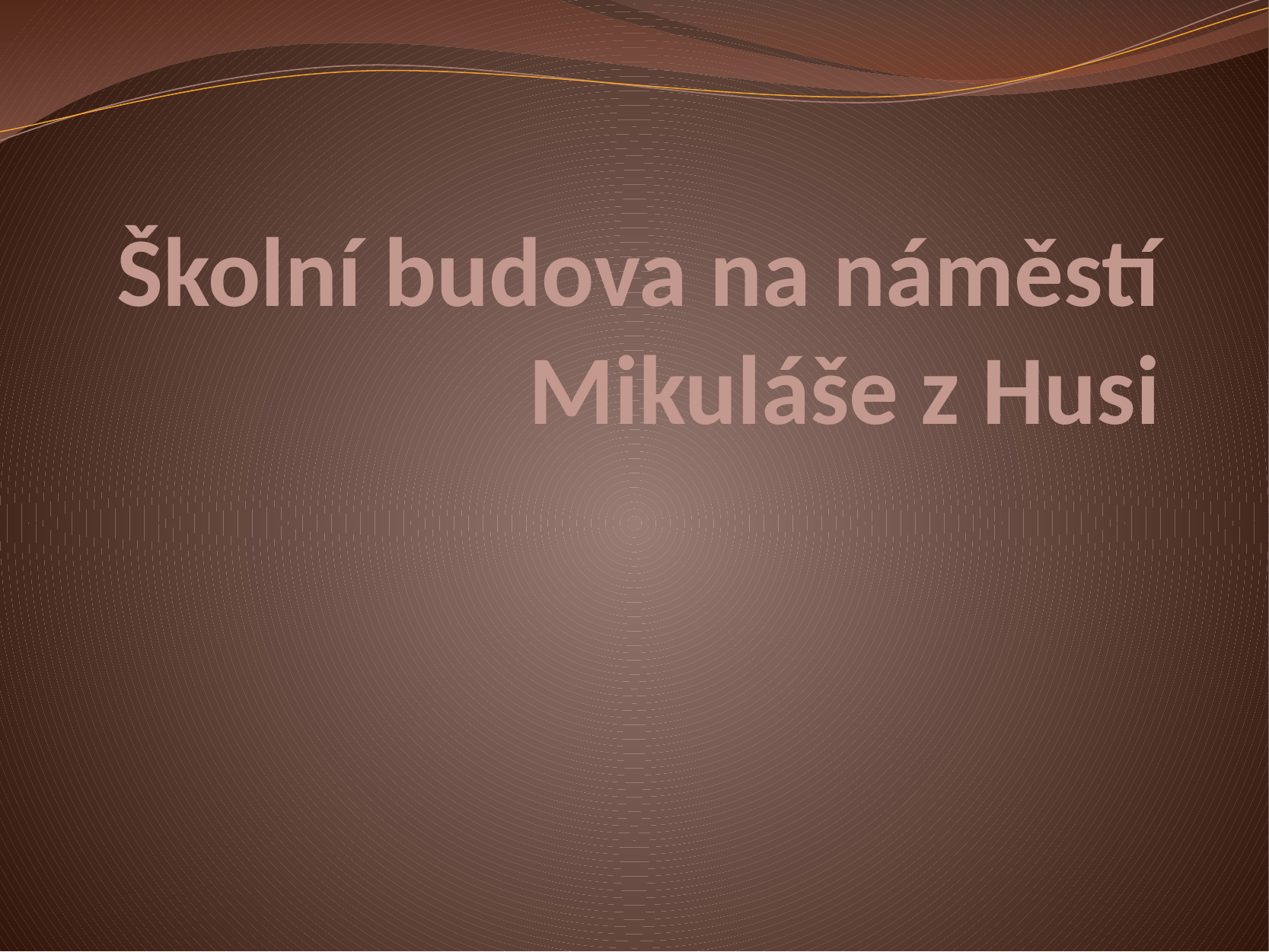

# Školní budova na náměstí Mikuláše z Husi